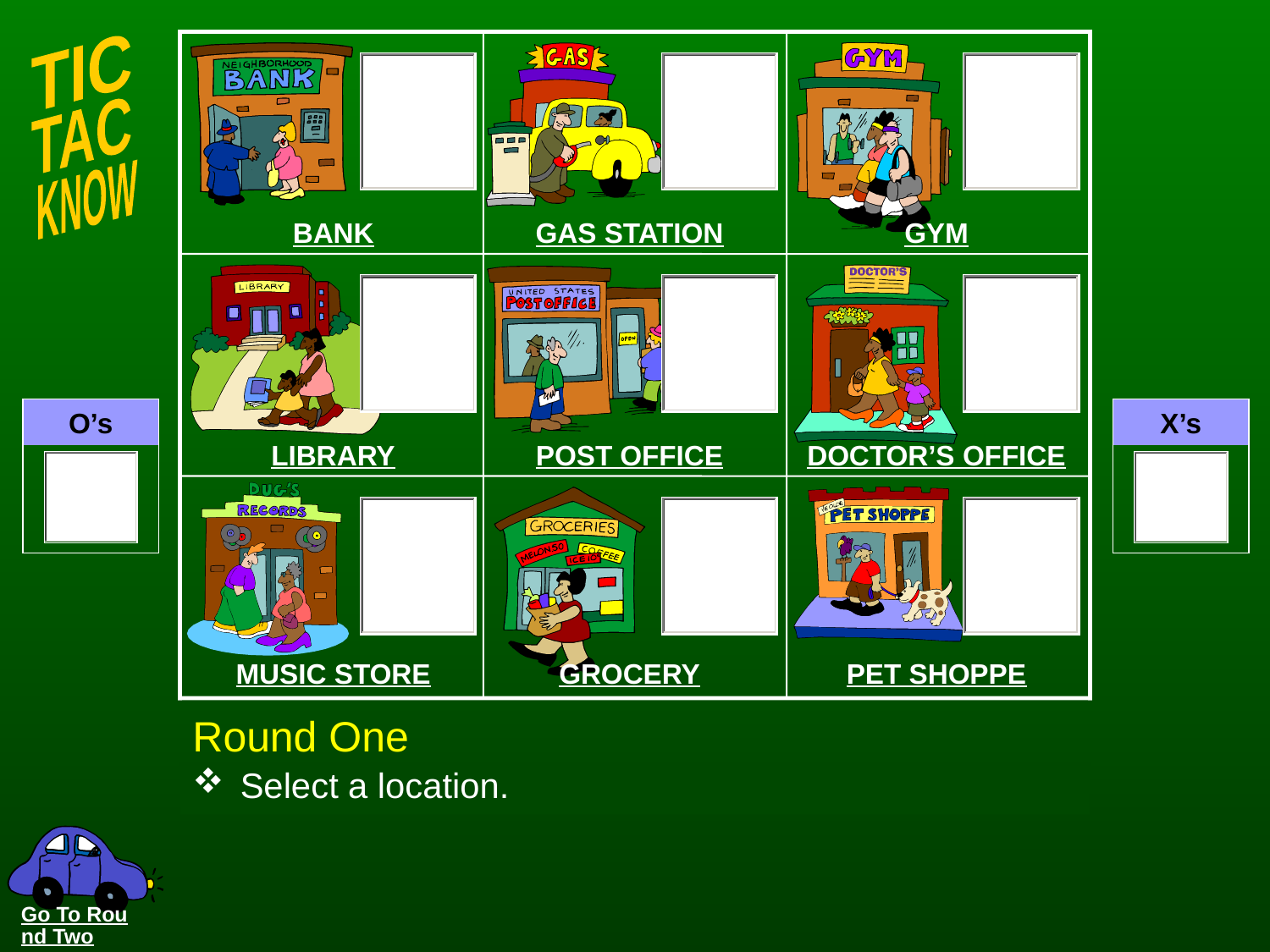

BANK
GAS STATION
GYM
LIBRARY
POST OFFICE
DOCTOR’S OFFICE
MUSIC STORE
GROCERY
PET SHOPPE
# Round One
Select a location.
Go To Round Two